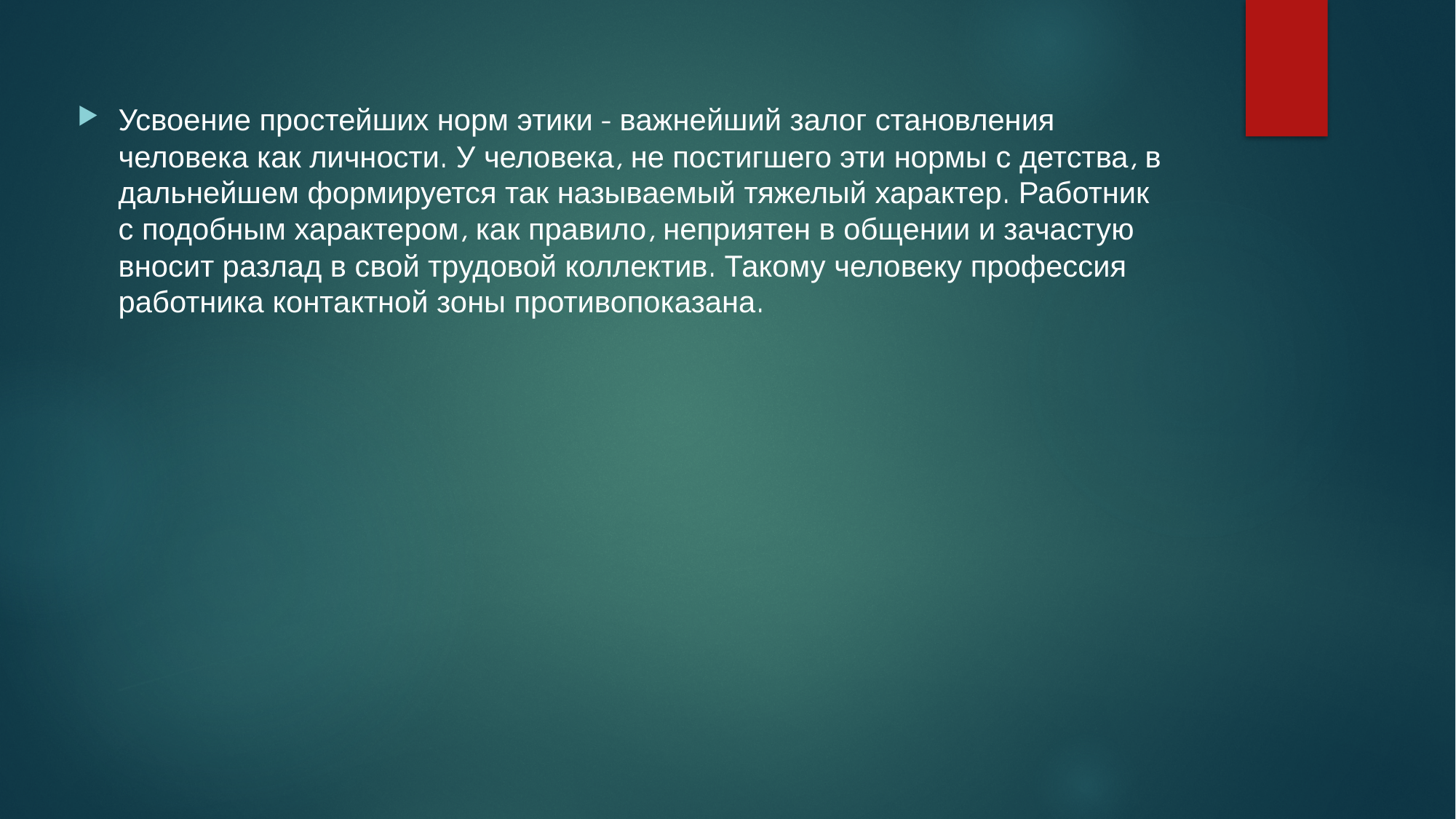

Усвоение простейших норм этики - важнейший залог ста­новления человека как личности. У человека, не постигшего эти нормы с детства, в дальнейшем формируется так называемый тяжелый характер. Работник с подобным характером, как правило, неприятен в общении и зачастую вносит разлад в свой трудовой коллектив. Такому человеку профессия работника контактной зоны противопоказана.